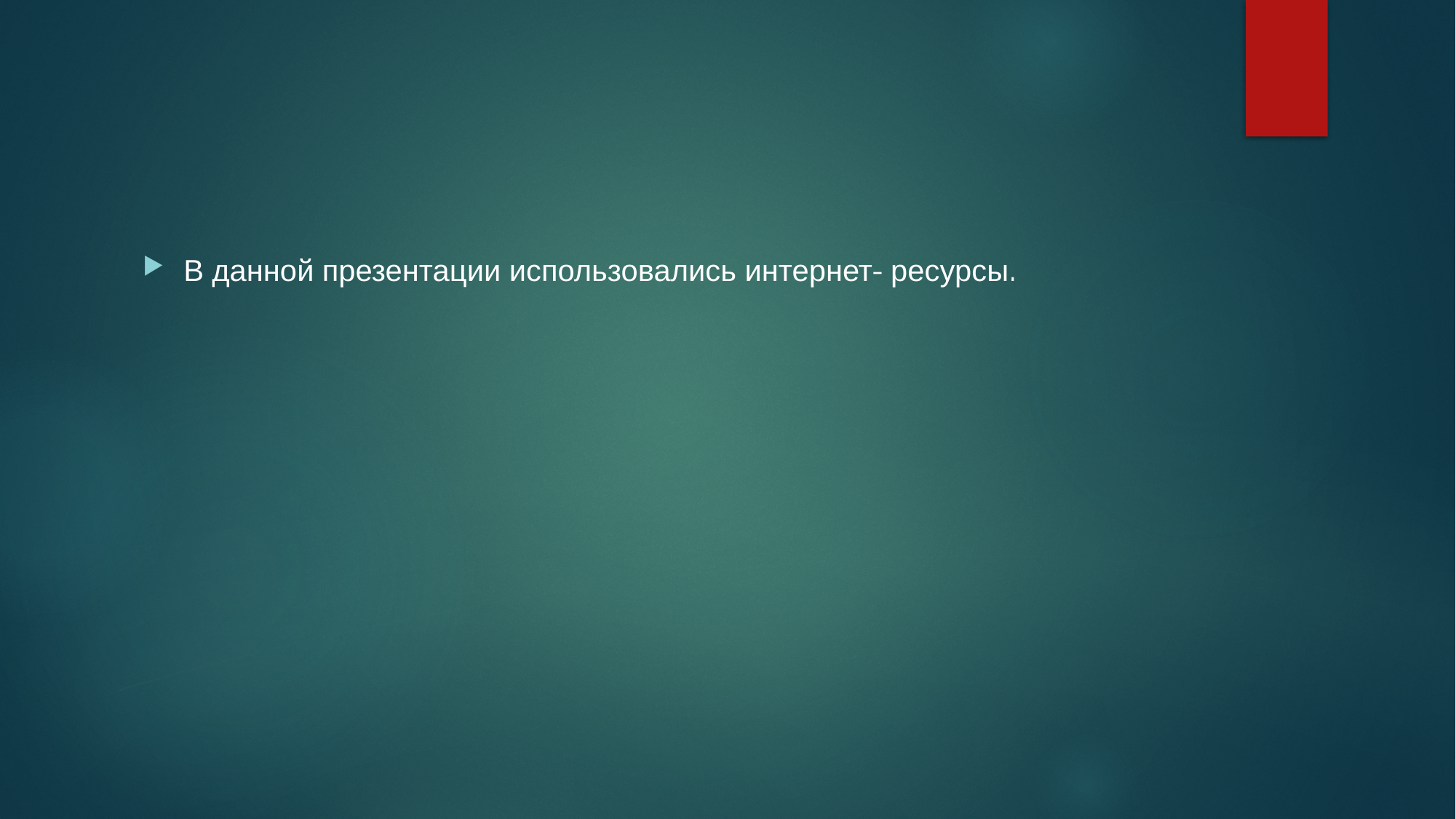

#
В данной презентации использовались интернет- ресурсы.